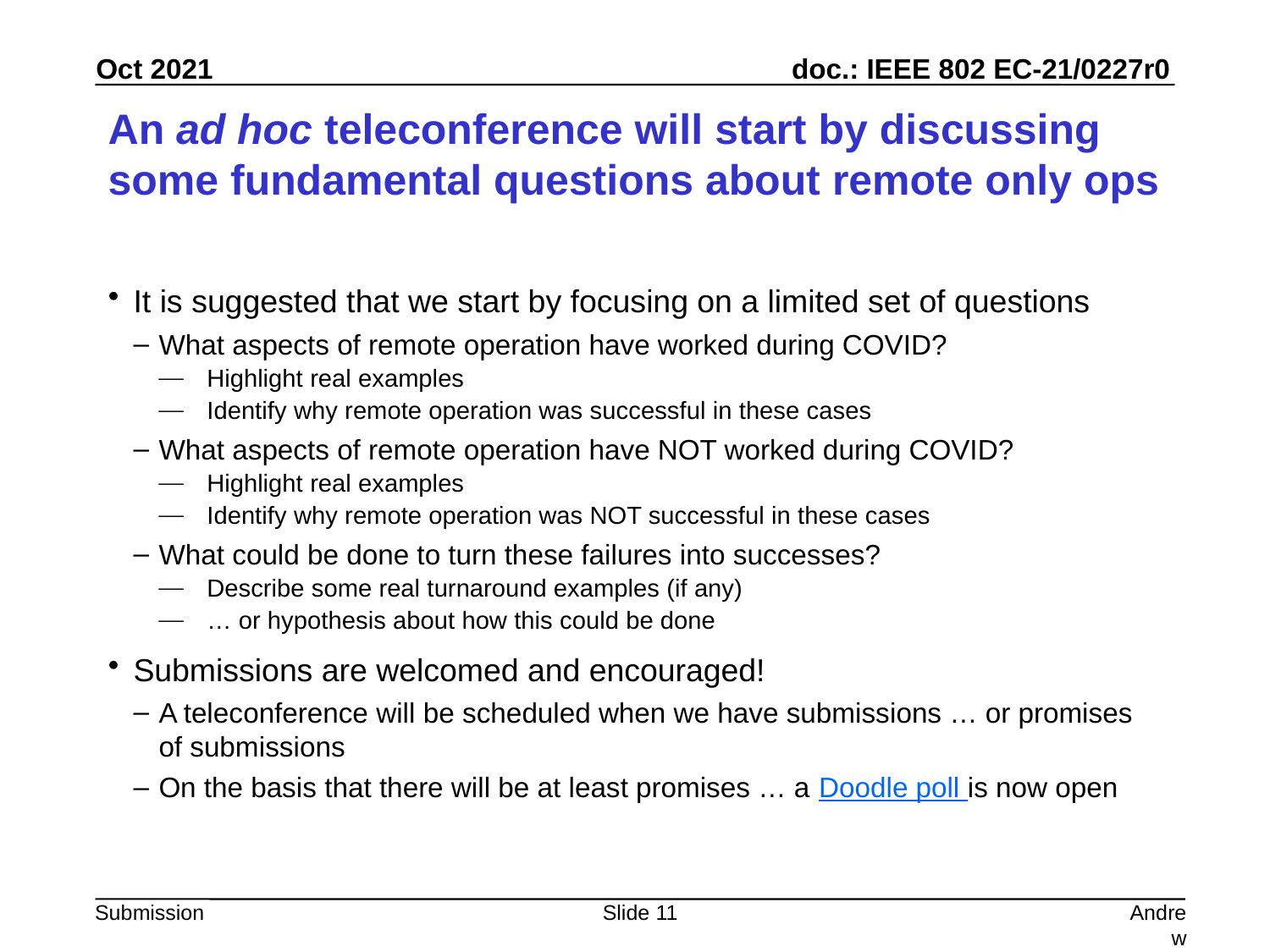

# An ad hoc teleconference will start by discussing some fundamental questions about remote only ops
It is suggested that we start by focusing on a limited set of questions
What aspects of remote operation have worked during COVID?
Highlight real examples
Identify why remote operation was successful in these cases
What aspects of remote operation have NOT worked during COVID?
Highlight real examples
Identify why remote operation was NOT successful in these cases
What could be done to turn these failures into successes?
Describe some real turnaround examples (if any)
… or hypothesis about how this could be done
Submissions are welcomed and encouraged!
A teleconference will be scheduled when we have submissions … or promises of submissions
On the basis that there will be at least promises … a Doodle poll is now open

Slide 11
Andrew Myles, Cisco